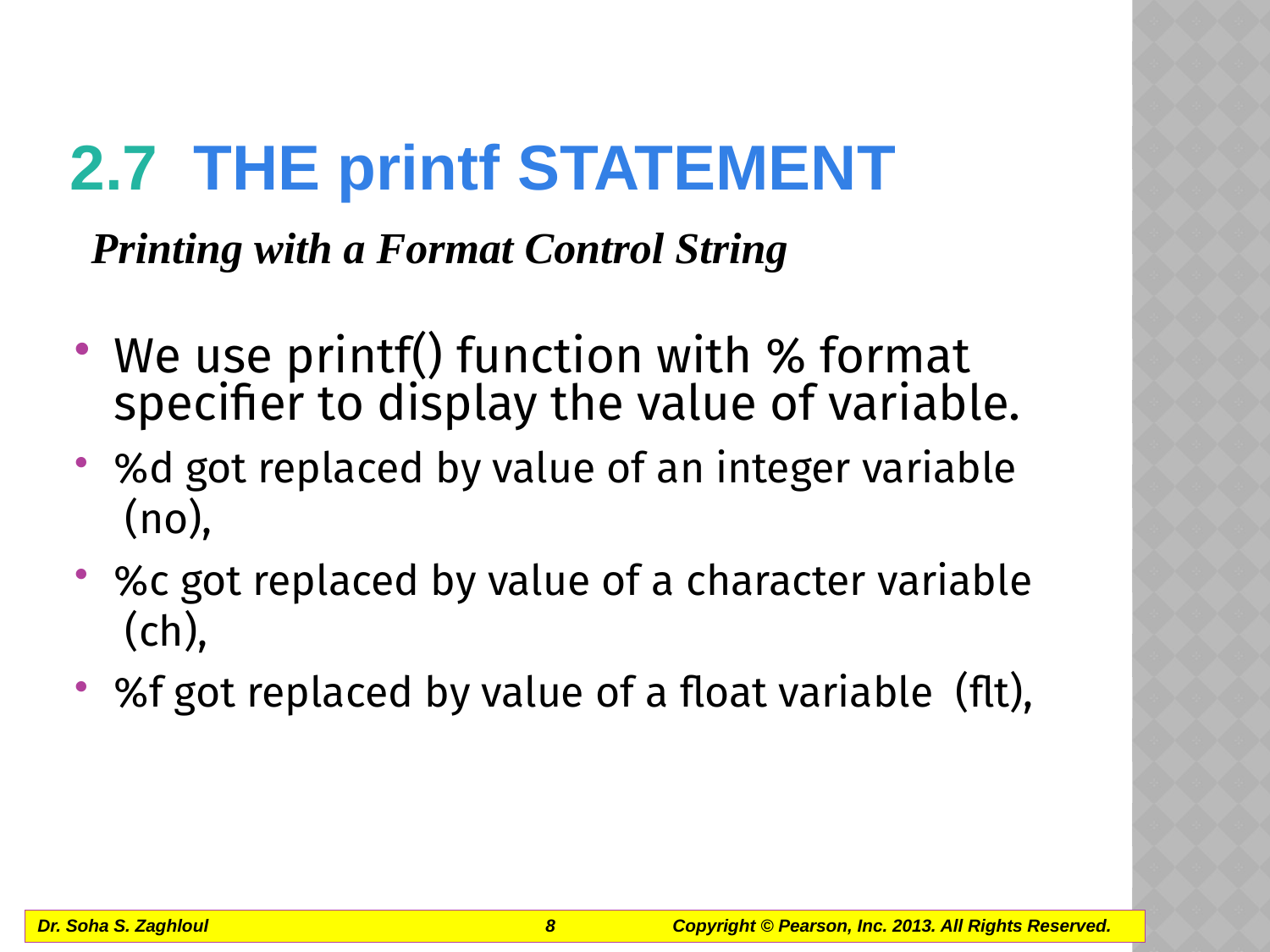

# 2.7  The printf STATEMENT
Printing with a Format Control String

We use printf() function with % format specifier to display the value of variable.
%d got replaced by value of an integer variable  (no),
%c got replaced by value of a character variable  (ch),
%f got replaced by value of a float variable  (flt),

Dr. Soha S. Zaghloul			8	Copyright © Pearson, Inc. 2013. All Rights Reserved.
©1992-2013 by Pearson Education, Inc. All Rights Reserved.